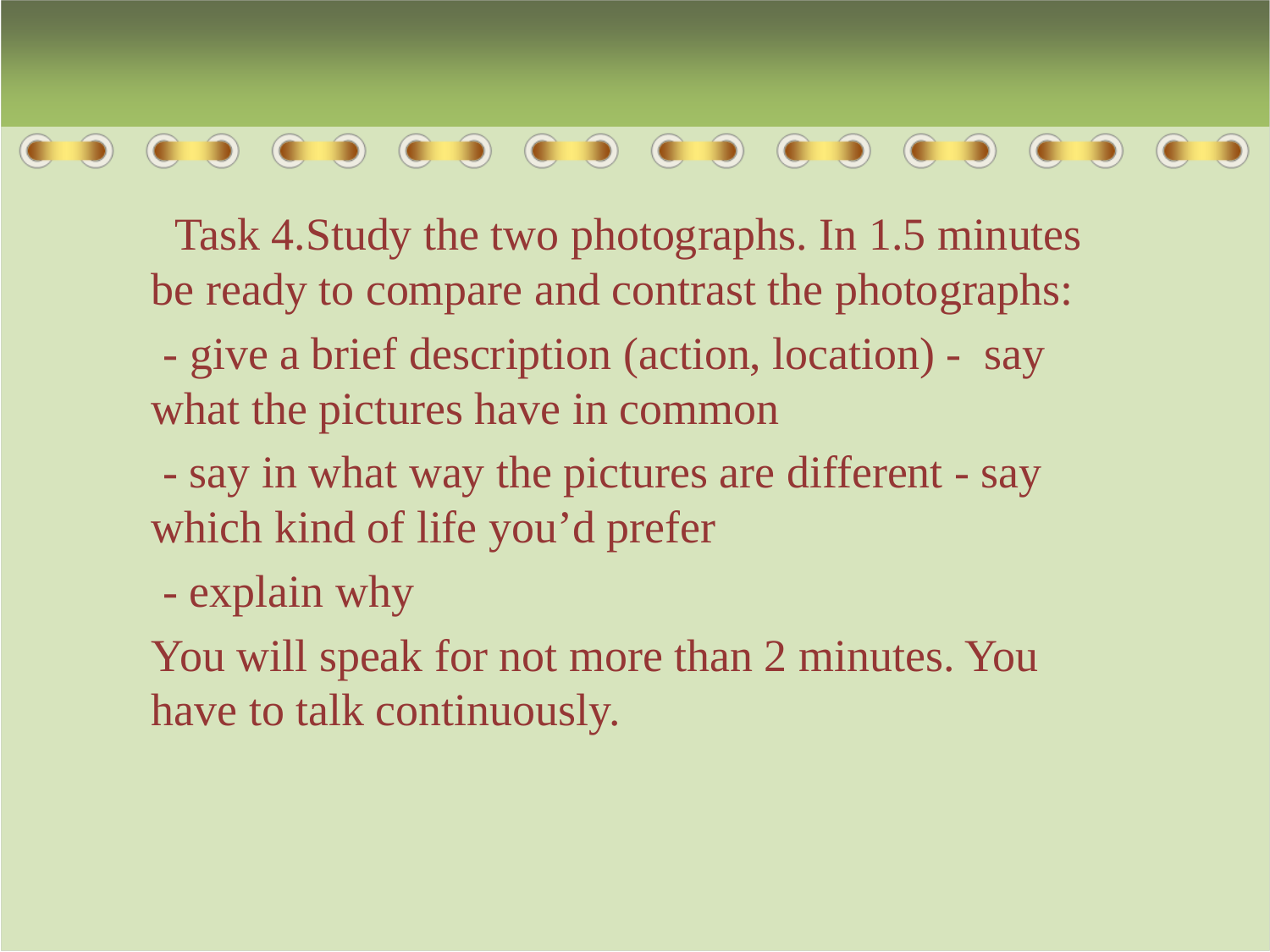

Task 4.Study the two photographs. In 1.5 minutes be ready to compare and contrast the photographs:
 - give a brief description (action, location) -  say what the pictures have in common
 - say in what way the pictures are different - say which kind of life you’d prefer
 - explain why
You will speak for not more than 2 minutes. You have to talk continuously.